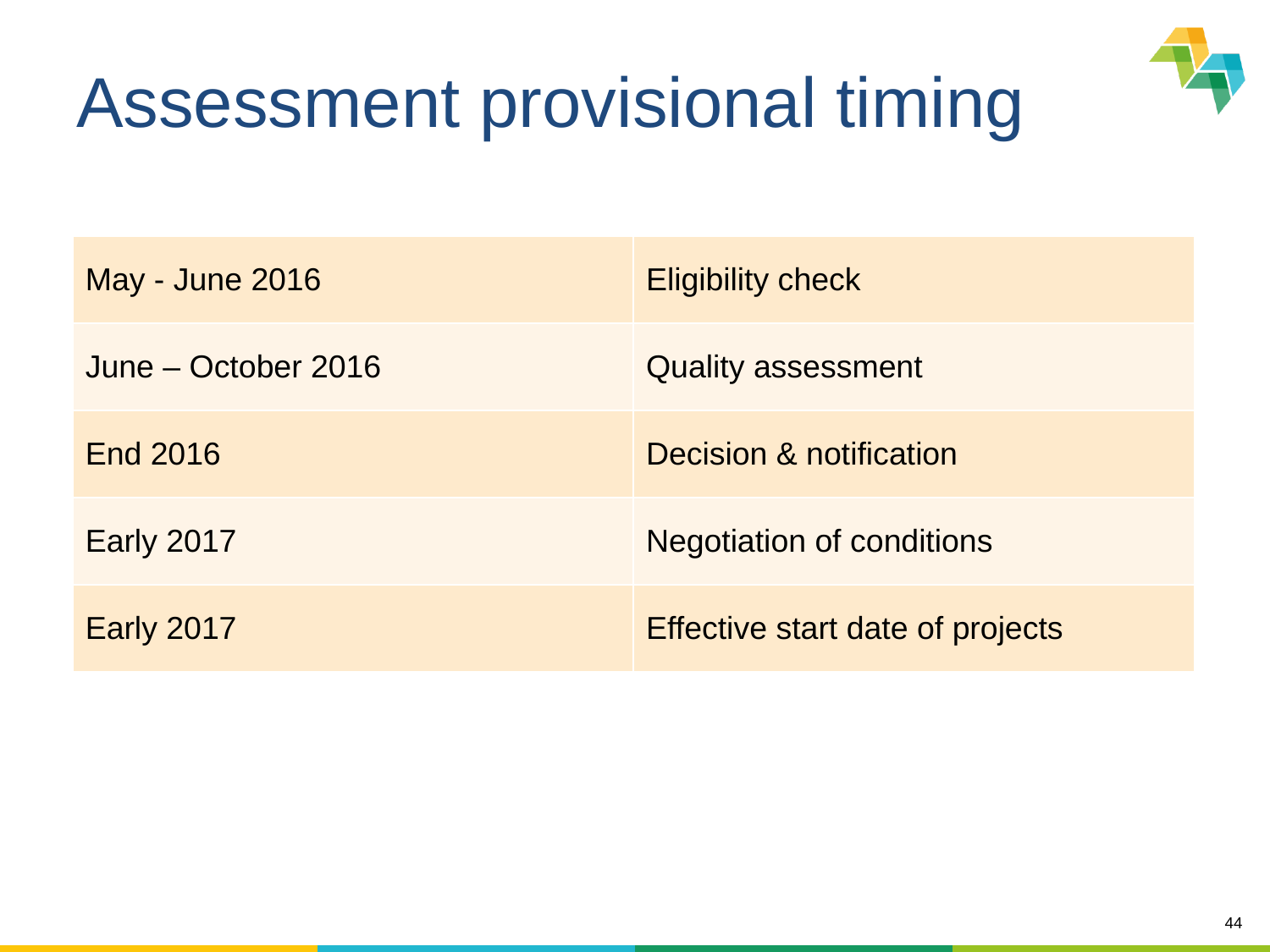

# Assessment provisional timing

| May - June 2016 | Eligibility check |
| --- | --- |
| June – October 2016 | Quality assessment |
| End 2016 | Decision & notification |
| Early 2017 | Negotiation of conditions |
| Early 2017 | Effective start date of projects |